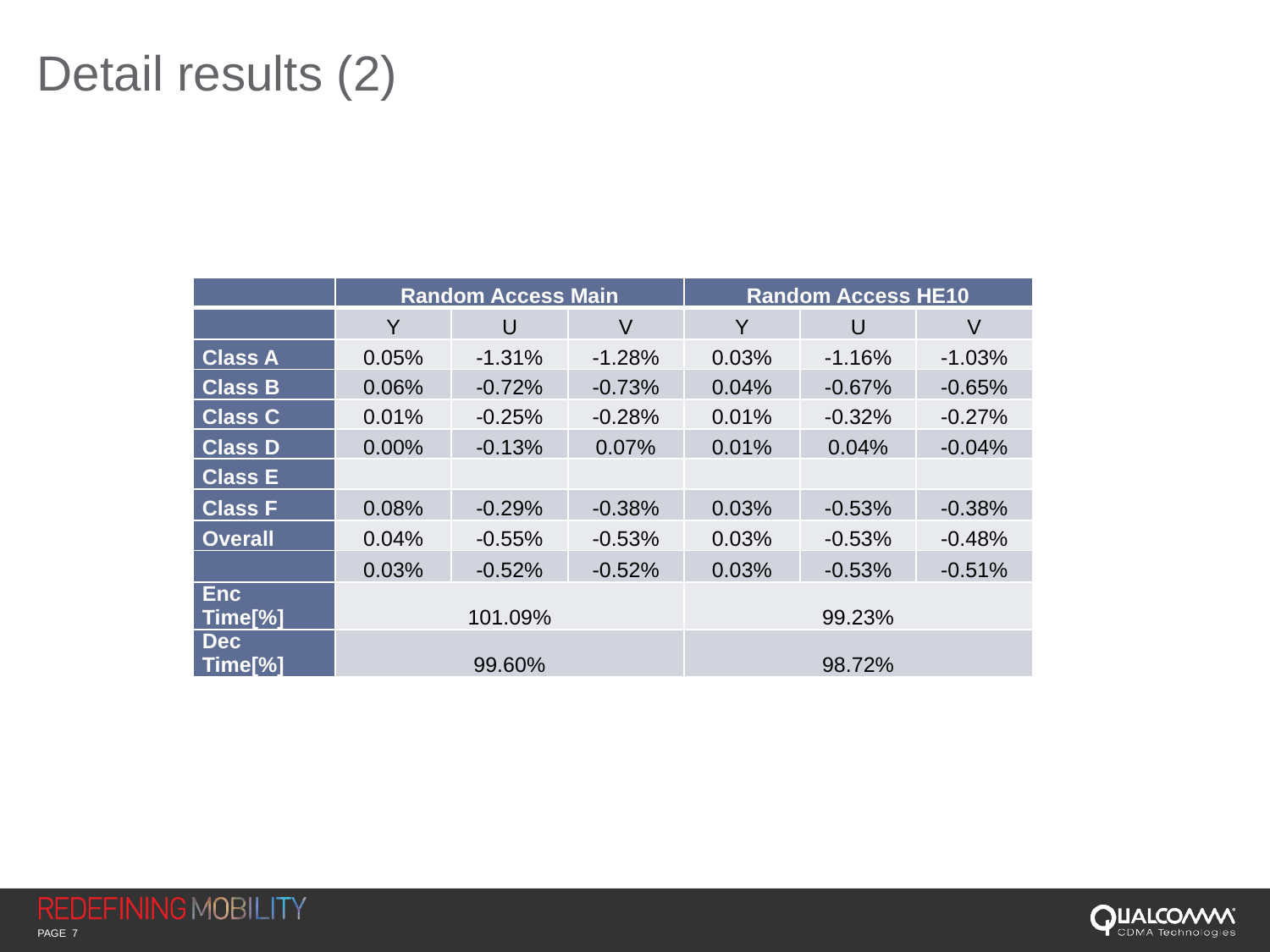

# Detail results (2)
|  | Random Access Main |  |  | Random Access HE10 |  |  |
| --- | --- | --- | --- | --- | --- | --- |
|  | Y | U | V | Y | U | V |
| Class A | 0.05% | -1.31% | -1.28% | 0.03% | -1.16% | -1.03% |
| Class B | 0.06% | -0.72% | -0.73% | 0.04% | -0.67% | -0.65% |
| Class C | 0.01% | -0.25% | -0.28% | 0.01% | -0.32% | -0.27% |
| Class D | 0.00% | -0.13% | 0.07% | 0.01% | 0.04% | -0.04% |
| Class E |  |  |  |  |  |  |
| Class F | 0.08% | -0.29% | -0.38% | 0.03% | -0.53% | -0.38% |
| Overall | 0.04% | -0.55% | -0.53% | 0.03% | -0.53% | -0.48% |
|  | 0.03% | -0.52% | -0.52% | 0.03% | -0.53% | -0.51% |
| Enc Time[%] | 101.09% |  |  | 99.23% |  |  |
| Dec Time[%] | 99.60% |  |  | 98.72% |  |  |